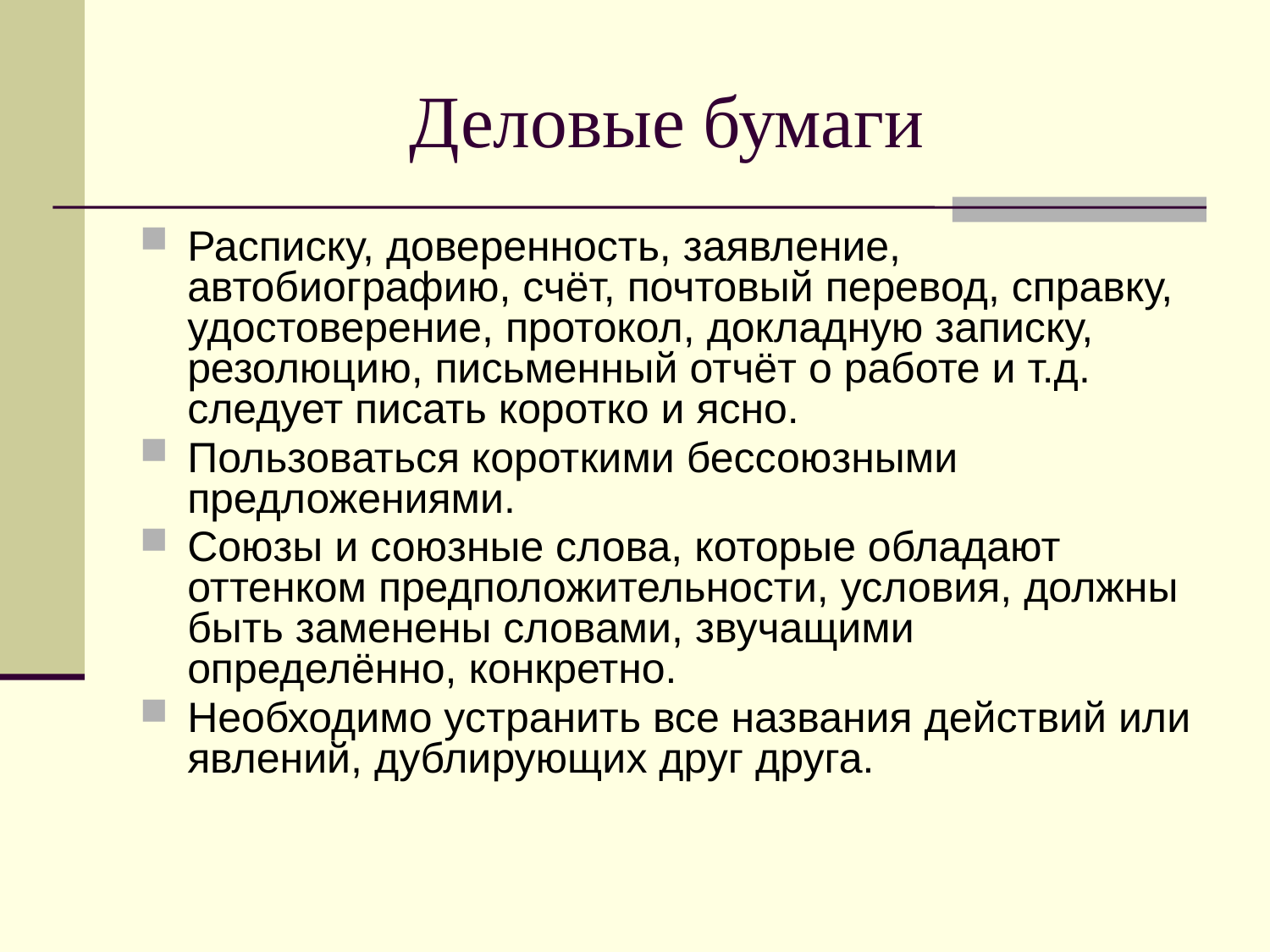

# Деловые бумаги
Расписку, доверенность, заявление, автобиографию, счёт, почтовый перевод, справку, удостоверение, протокол, докладную записку, резолюцию, письменный отчёт о работе и т.д. следует писать коротко и ясно.
Пользоваться короткими бессоюзными предложениями.
Союзы и союзные слова, которые обладают оттенком предположительности, условия, должны быть заменены словами, звучащими определённо, конкретно.
Необходимо устранить все названия действий или явлений, дублирующих друг друга.